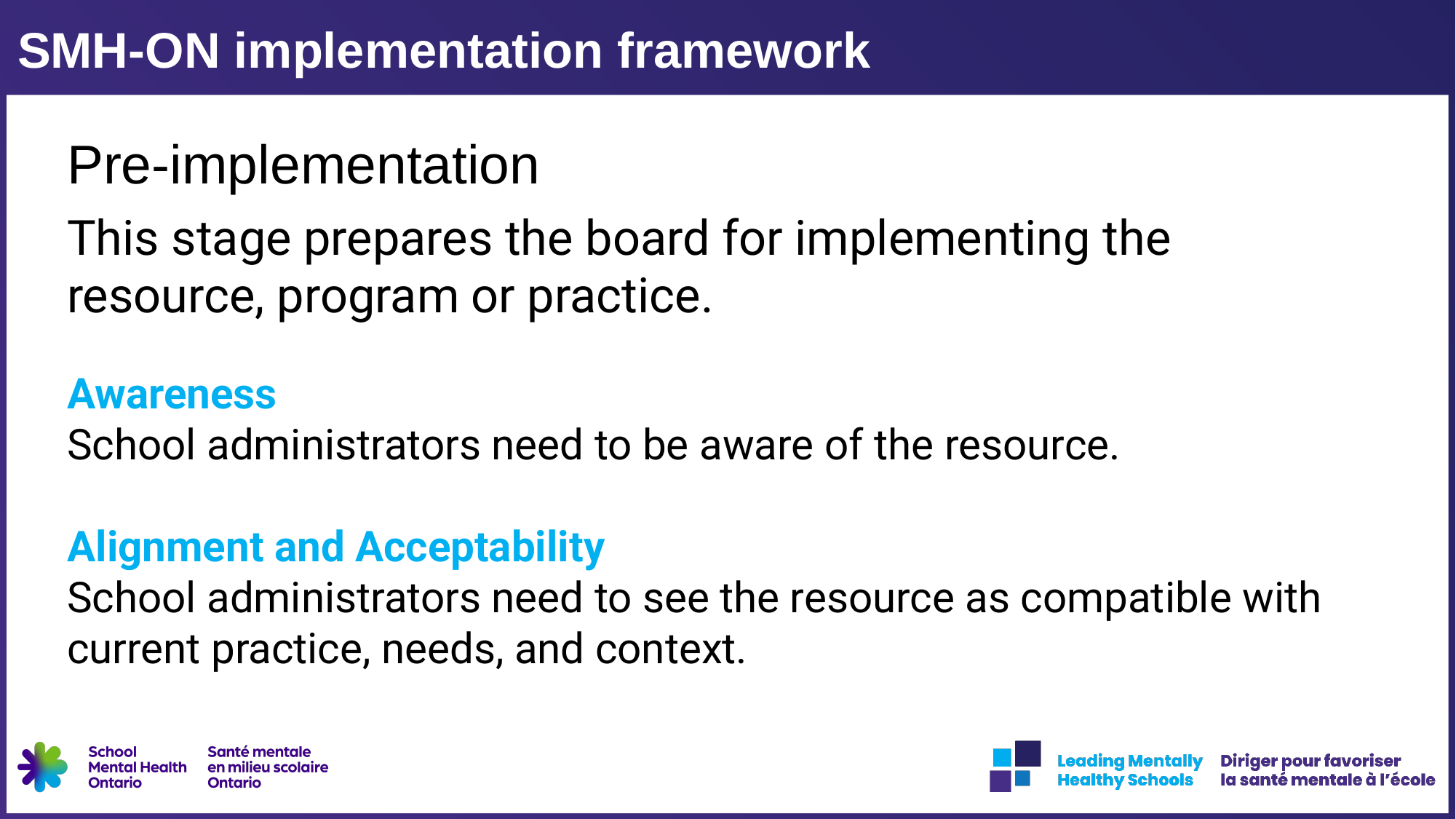

# SMH-ON implementation framework
Pre-implementation
This stage prepares the board for implementing the resource, program or practice.
Awareness
School administrators need to be aware of the resource.

Alignment and Acceptability
School administrators need to see the resource as compatible with current practice, needs, and context.